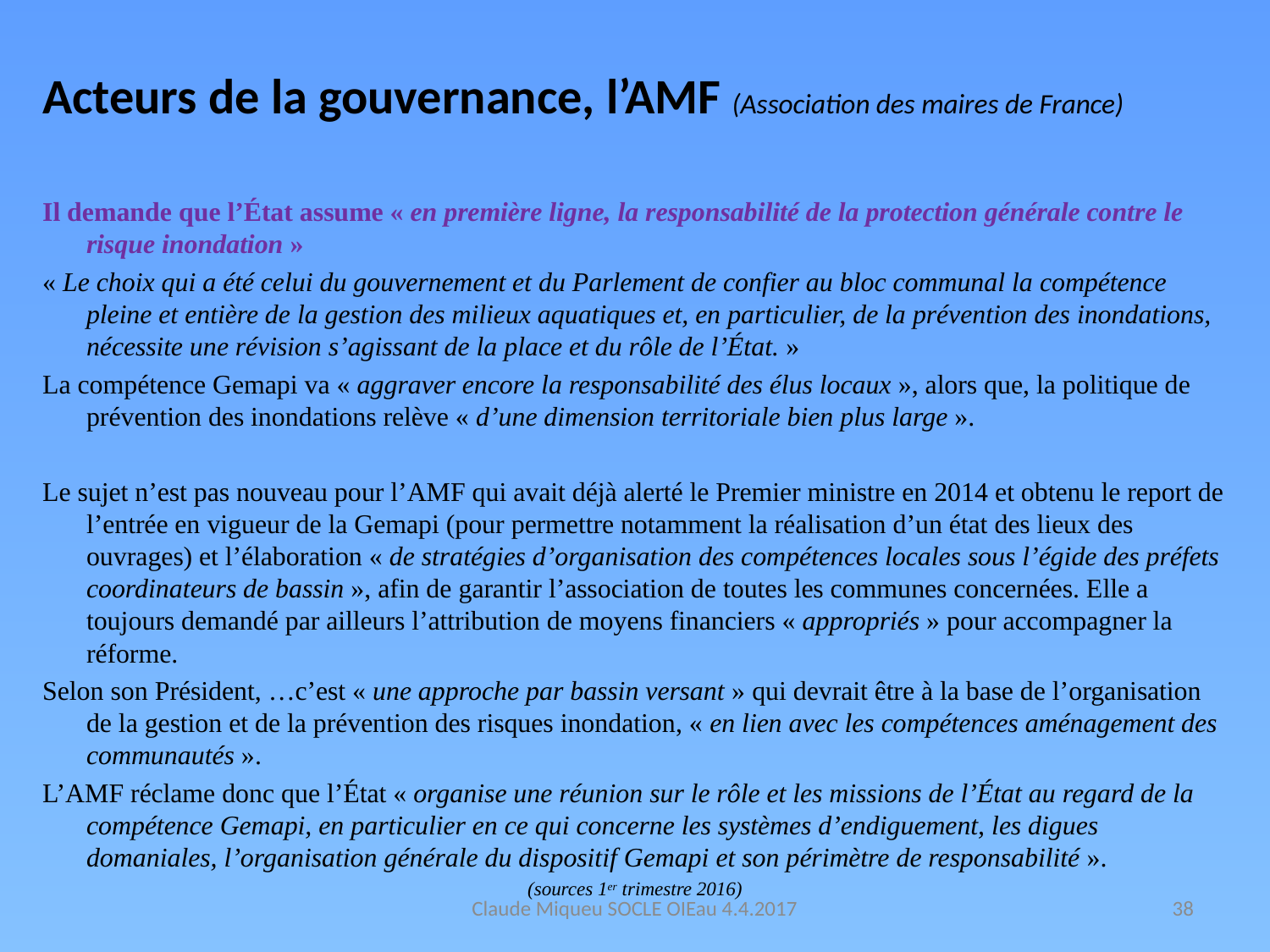

# Acteurs de la gouvernance, l’AMF (Association des maires de France)

Il demande que l’État assume « en première ligne, la responsabilité de la protection générale contre le risque inondation »
« Le choix qui a été celui du gouvernement et du Parlement de confier au bloc communal la compétence pleine et entière de la gestion des milieux aquatiques et, en particulier, de la prévention des inondations, nécessite une révision s’agissant de la place et du rôle de l’État. »
La compétence Gemapi va « aggraver encore la responsabilité des élus locaux », alors que, la politique de prévention des inondations relève « d’une dimension territoriale bien plus large ».

Le sujet n’est pas nouveau pour l’AMF qui avait déjà alerté le Premier ministre en 2014 et obtenu le report de l’entrée en vigueur de la Gemapi (pour permettre notamment la réalisation d’un état des lieux des ouvrages) et l’élaboration « de stratégies d’organisation des compétences locales sous l’égide des préfets coordinateurs de bassin », afin de garantir l’association de toutes les communes concernées. Elle a toujours demandé par ailleurs l’attribution de moyens financiers « appropriés » pour accompagner la réforme.
Selon son Président, …c’est « une approche par bassin versant » qui devrait être à la base de l’organisation de la gestion et de la prévention des risques inondation, « en lien avec les compétences aménagement des communautés ».
L’AMF réclame donc que l’État « organise une réunion sur le rôle et les missions de l’État au regard de la compétence Gemapi, en particulier en ce qui concerne les systèmes d’endiguement, les digues domaniales, l’organisation générale du dispositif Gemapi et son périmètre de responsabilité ».
(sources 1er trimestre 2016)
Claude Miqueu SOCLE OIEau 4.4.2017
38